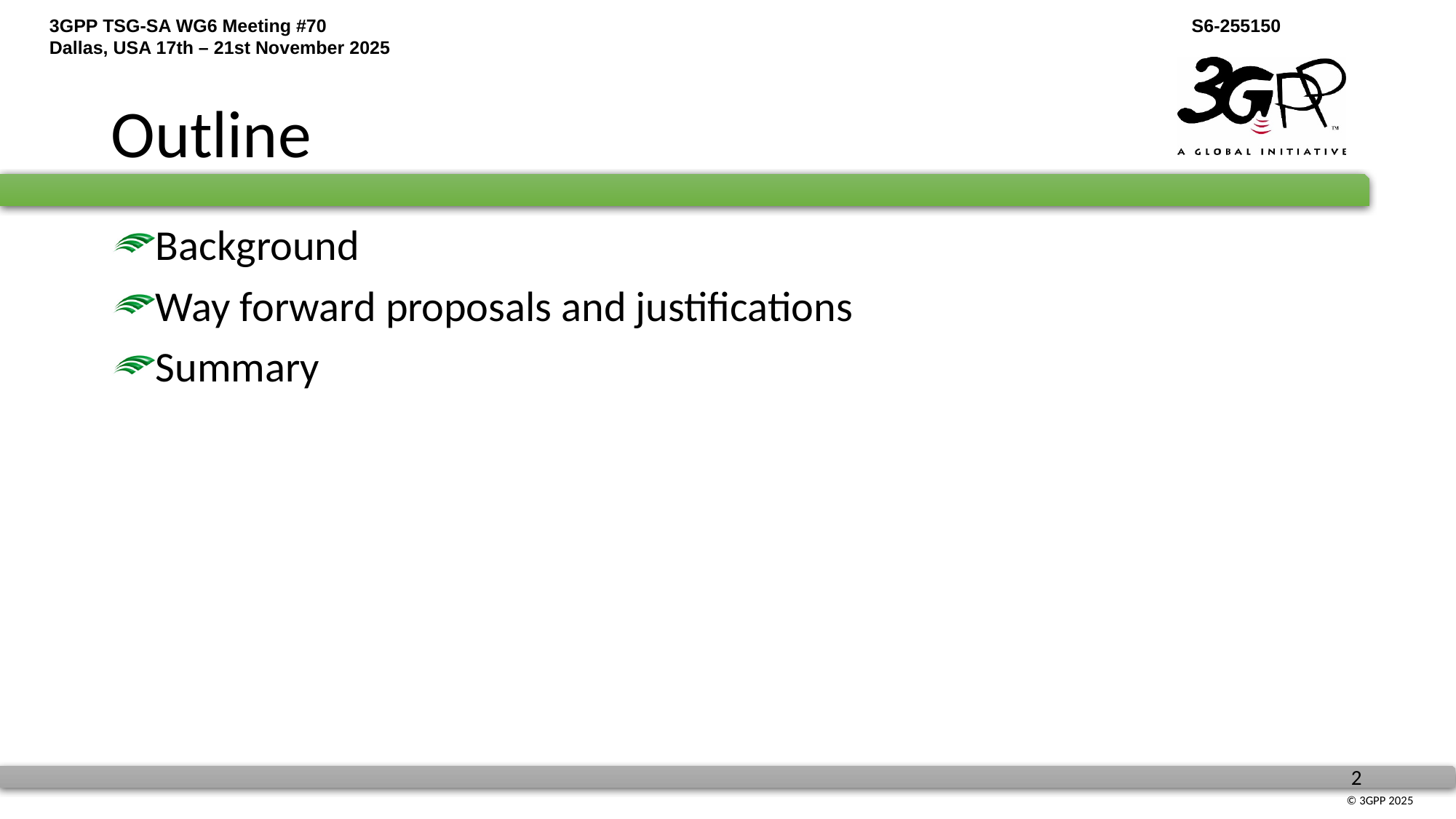

# Outline
Background
Way forward proposals and justifications
Summary